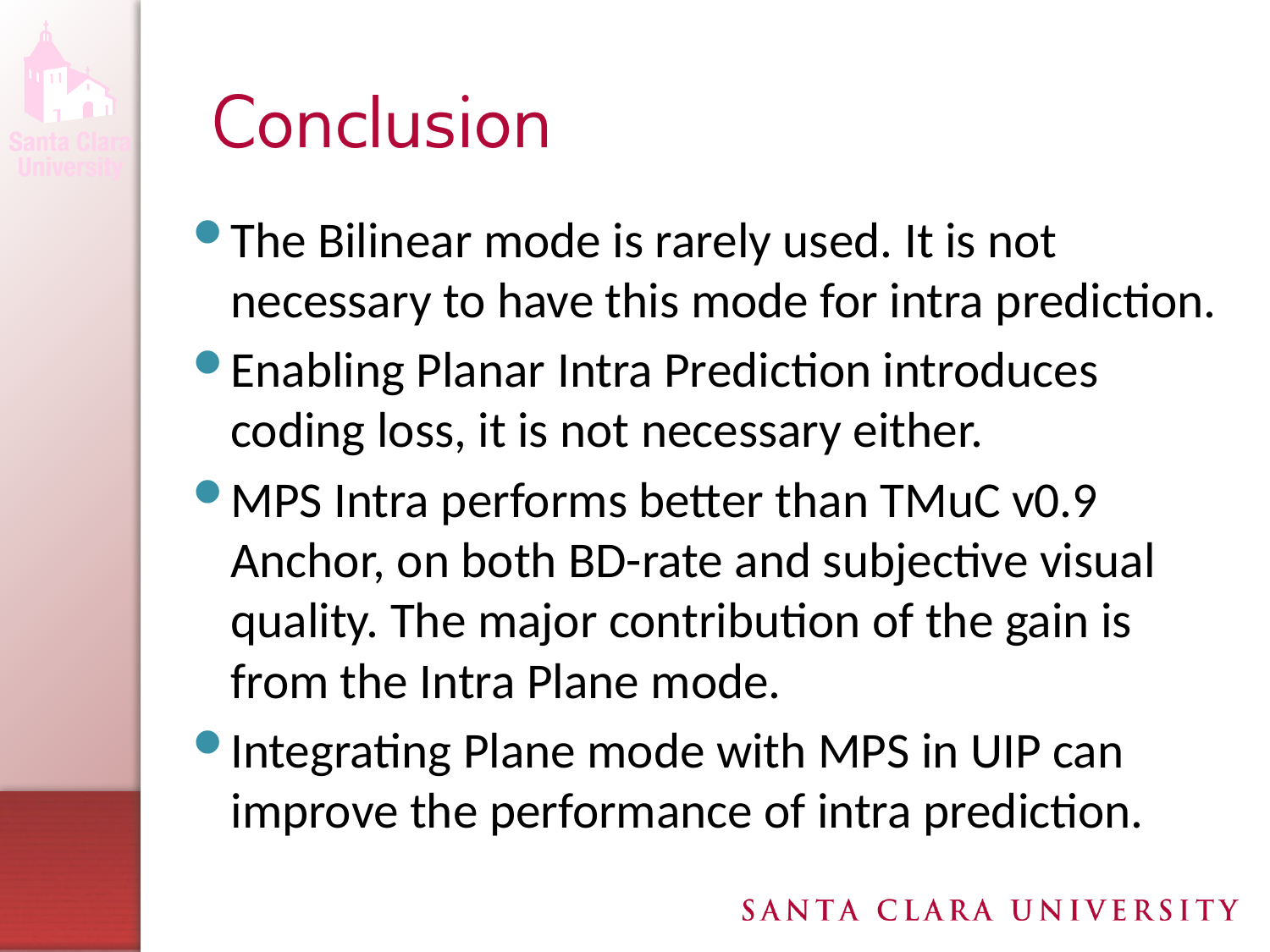

# Conclusion
The Bilinear mode is rarely used. It is not necessary to have this mode for intra prediction.
Enabling Planar Intra Prediction introduces coding loss, it is not necessary either.
MPS Intra performs better than TMuC v0.9 Anchor, on both BD-rate and subjective visual quality. The major contribution of the gain is from the Intra Plane mode.
Integrating Plane mode with MPS in UIP can improve the performance of intra prediction.